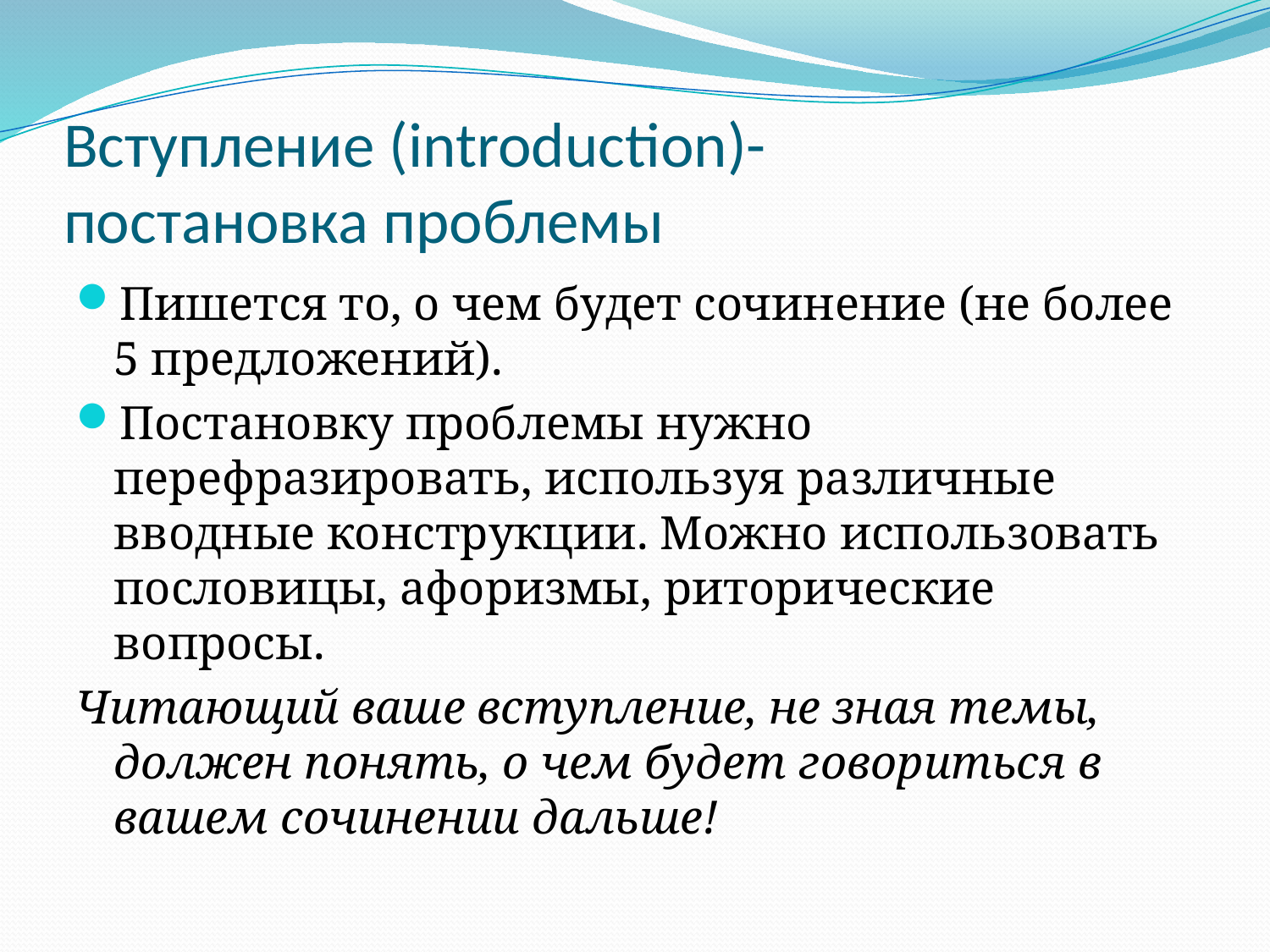

# Вступление (introduction)- постановка проблемы
Пишется то, о чем будет сочинение (не более 5 предложений).
Постановку проблемы нужно перефразировать, используя различные вводные конструкции. Можно использовать пословицы, афоризмы, риторические вопросы.
Читающий ваше вступление, не зная темы, должен понять, о чем будет говориться в вашем сочинении дальше!